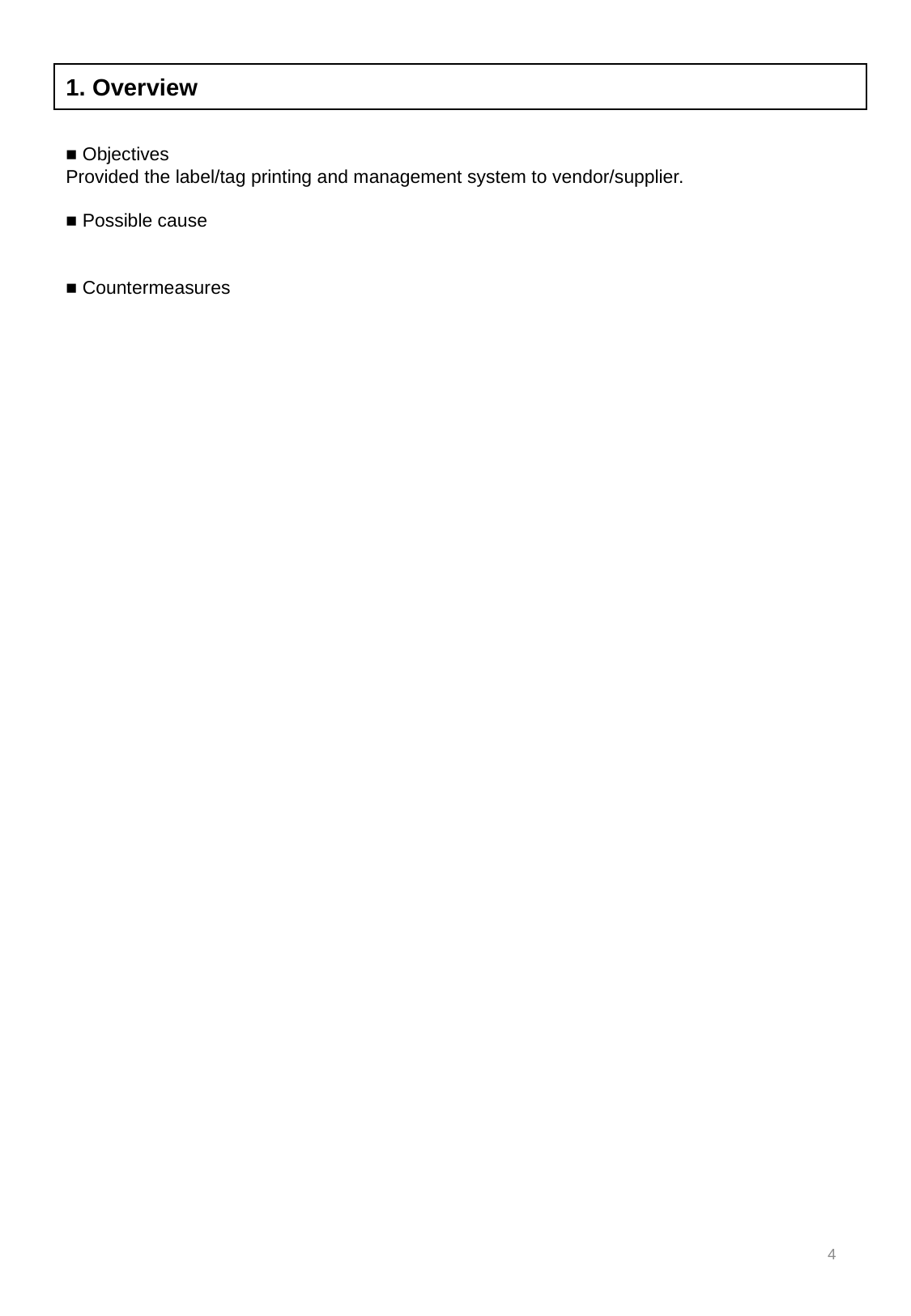

1. Overview
■ Objectives
Provided the label/tag printing and management system to vendor/supplier.

■ Possible cause

■ Countermeasures

4